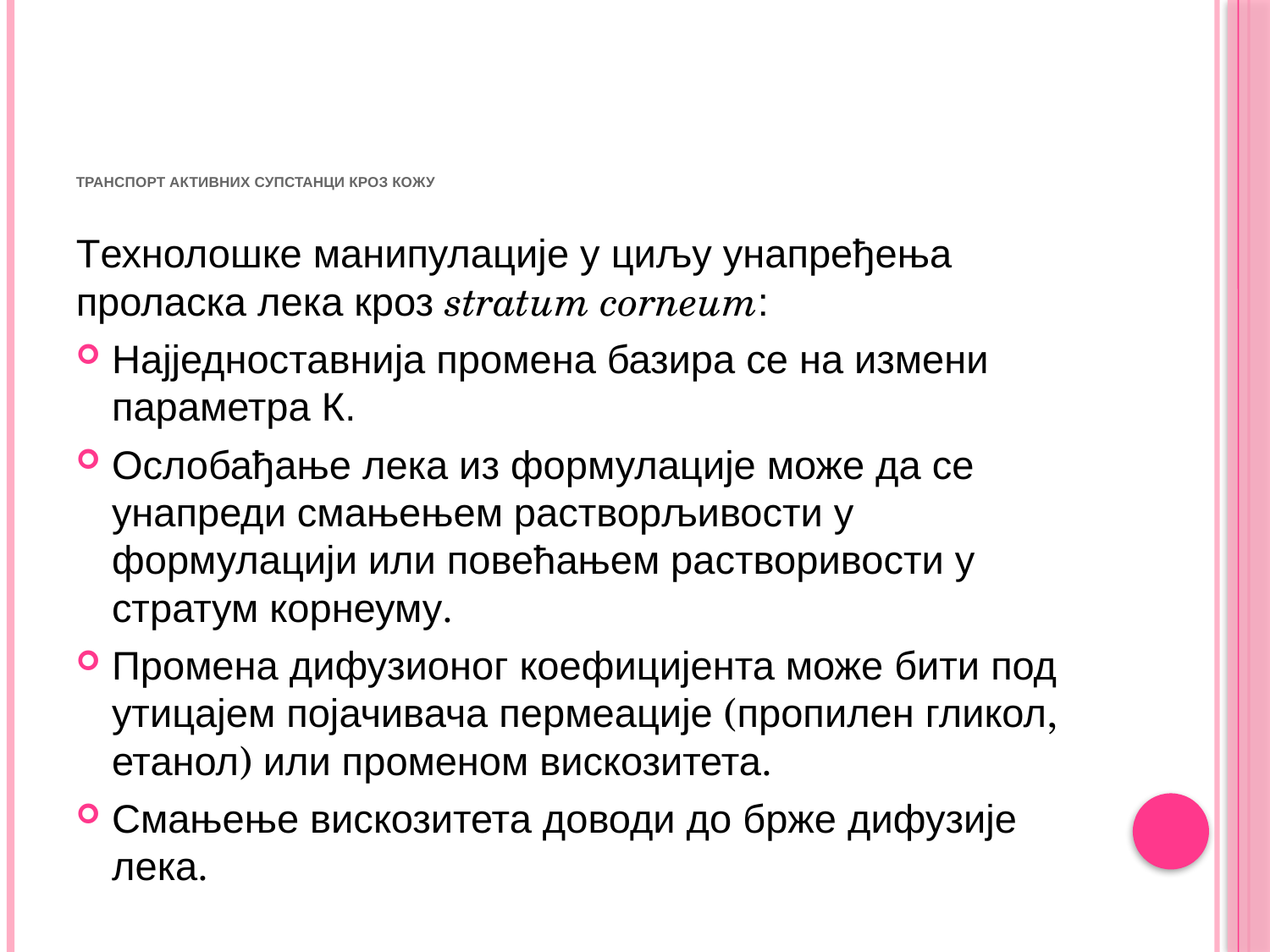

# Транспорт активних супстанци кроз кожу
Технолошке манипулације у циљу унапређења проласка лека кроз stratum corneum:
Најједноставнија промена базира се на измени параметра К.
Ослобађање лека из формулације може да се унапреди смањењем растворљивости у формулацији или повећањем растворивости у стратум корнеуму.
Промена дифузионог коефицијента може бити под утицајем појачивача пермеације (пропилен гликол, етанол) или променом вискозитета.
Смањење вискозитета доводи до брже дифузије лека.